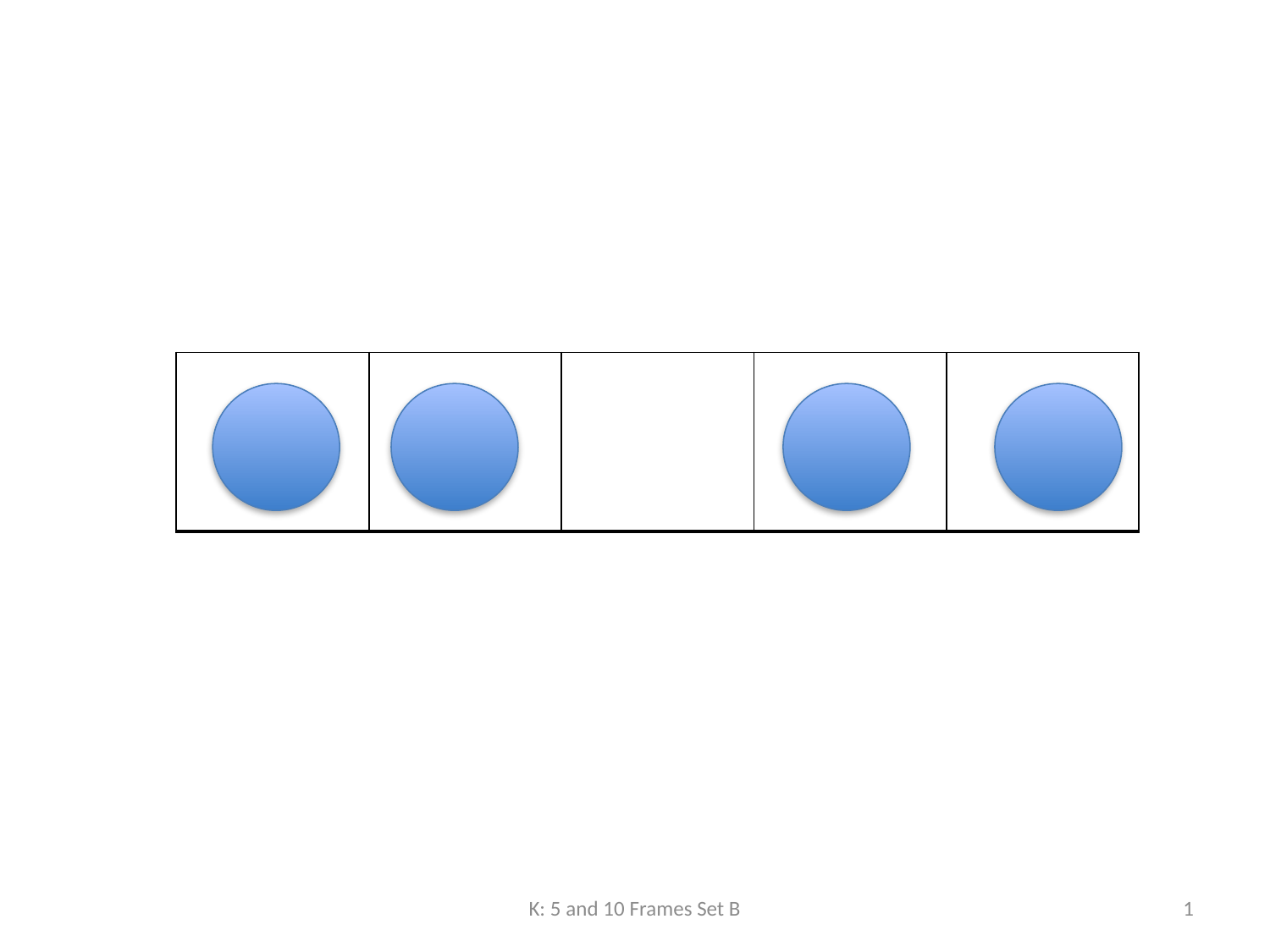

|  |  |  |  |  |
| --- | --- | --- | --- | --- |
|  |  |  |  |  |
| --- | --- | --- | --- | --- |

K: 5 and 10 Frames Set B
1